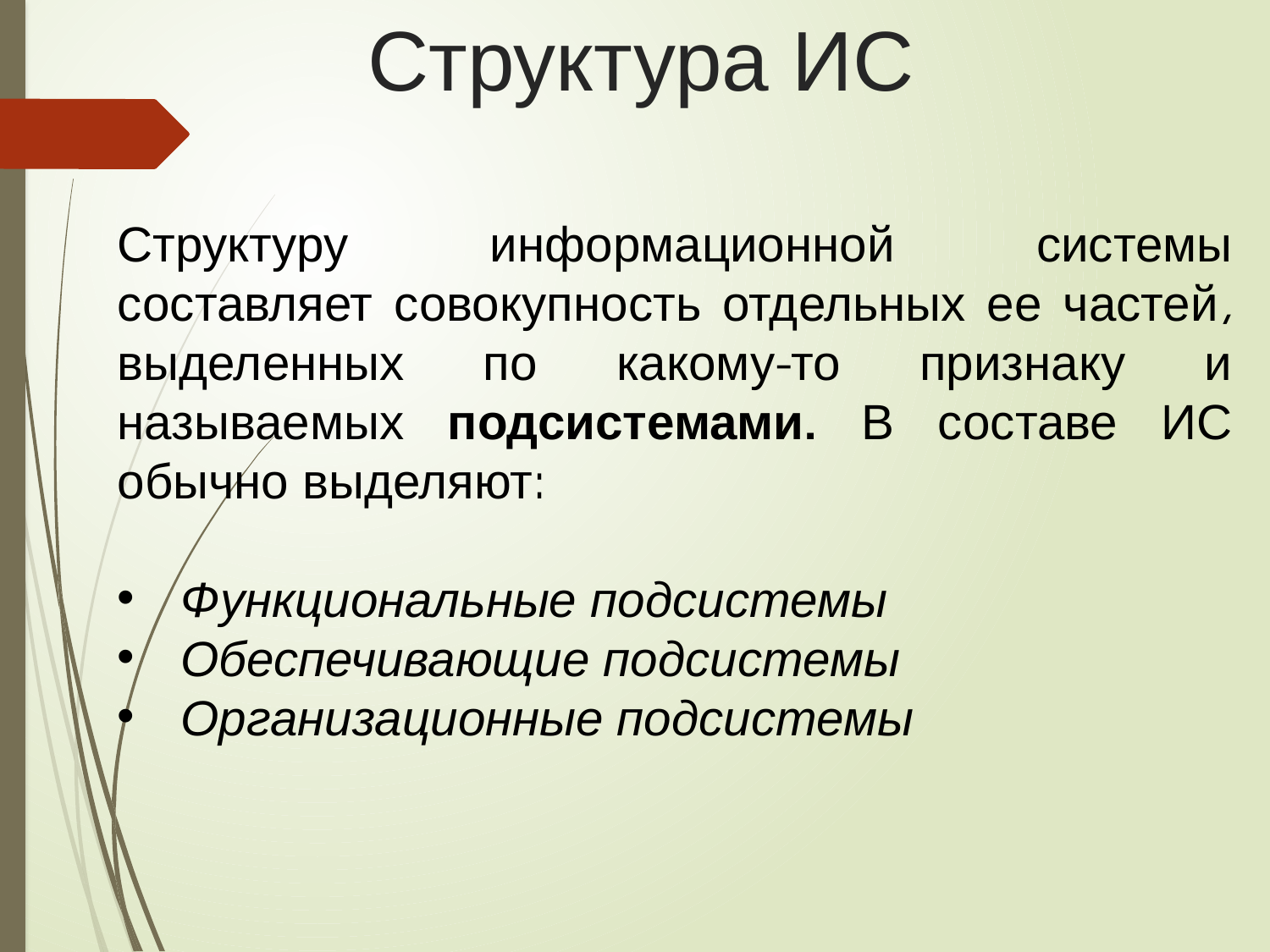

# Структура ИС
Структуру информационной системы составляет совокупность отдельных ее частей, выделенных по какому-то признаку и называемых подсистемами. В составе ИС обычно выделяют:

Функциональные подсистемы
Обеспечивающие подсистемы
Организационные подсистемы